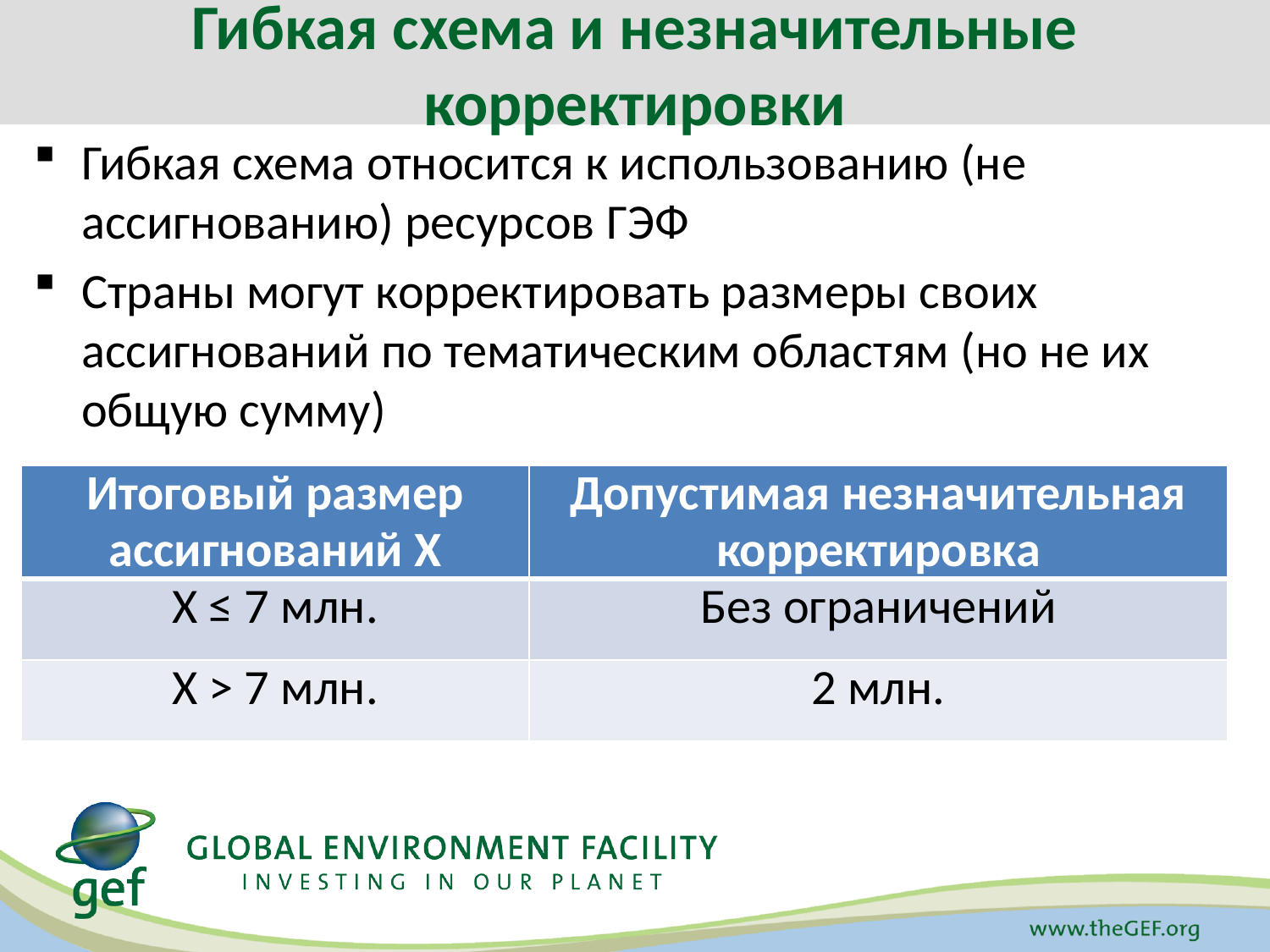

Гибкая схема и незначительные корректировки
Гибкая схема относится к использованию (не ассигнованию) ресурсов ГЭФ
Страны могут корректировать размеры своих ассигнований по тематическим областям (но не их общую сумму)

| Итоговый размер ассигнований X | Допустимая незначительная корректировка |
| --- | --- |
| X ≤ 7 млн. | Без ограничений |
| X > 7 млн. | 2 млн. |